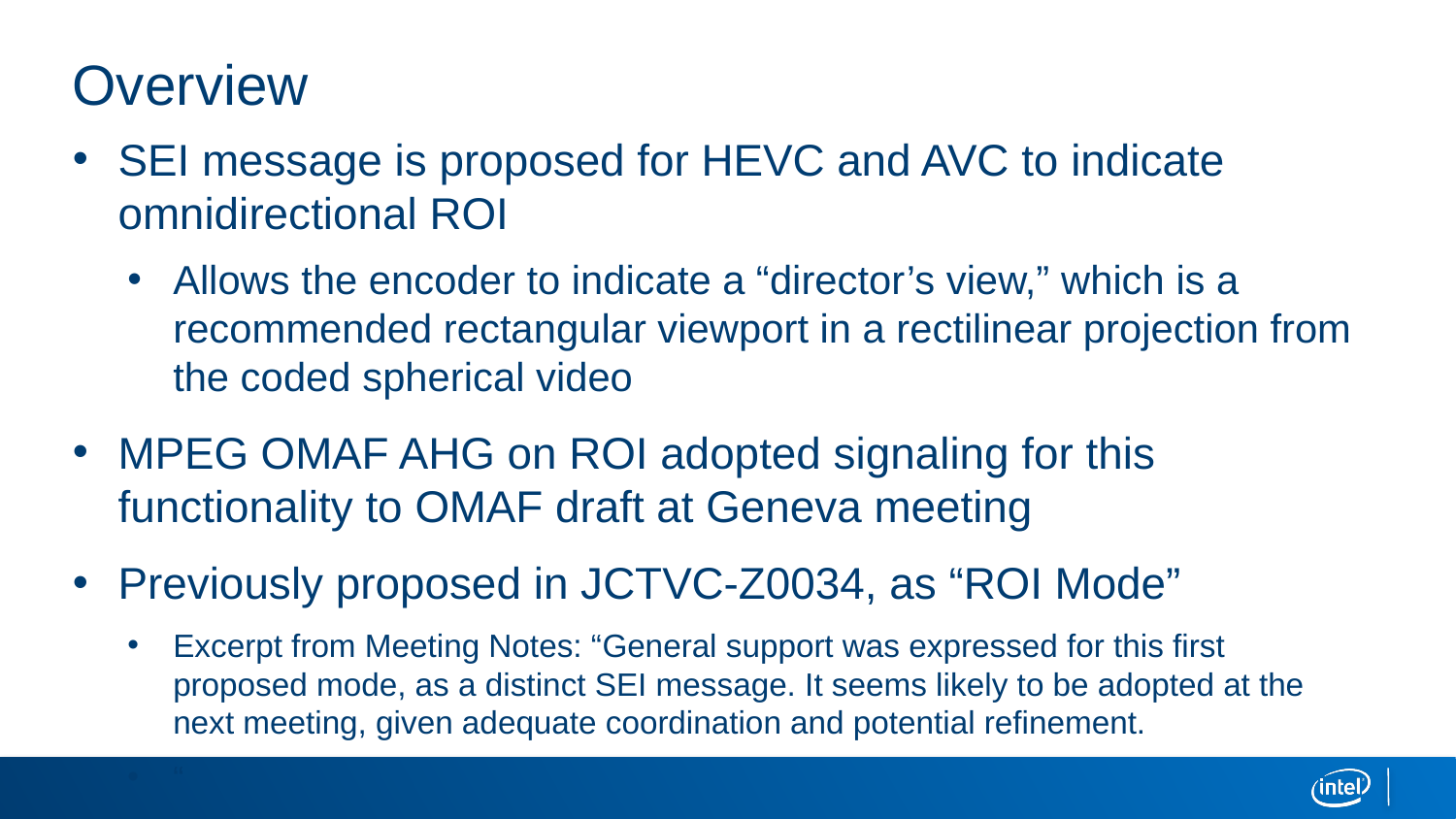

# Overview
SEI message is proposed for HEVC and AVC to indicate omnidirectional ROI
Allows the encoder to indicate a “director’s view,” which is a recommended rectangular viewport in a rectilinear projection from the coded spherical video
MPEG OMAF AHG on ROI adopted signaling for this functionality to OMAF draft at Geneva meeting
Previously proposed in JCTVC-Z0034, as “ROI Mode”
Excerpt from Meeting Notes: “General support was expressed for this first proposed mode, as a distinct SEI message. It seems likely to be adopted at the next meeting, given adequate coordination and potential refinement.
“